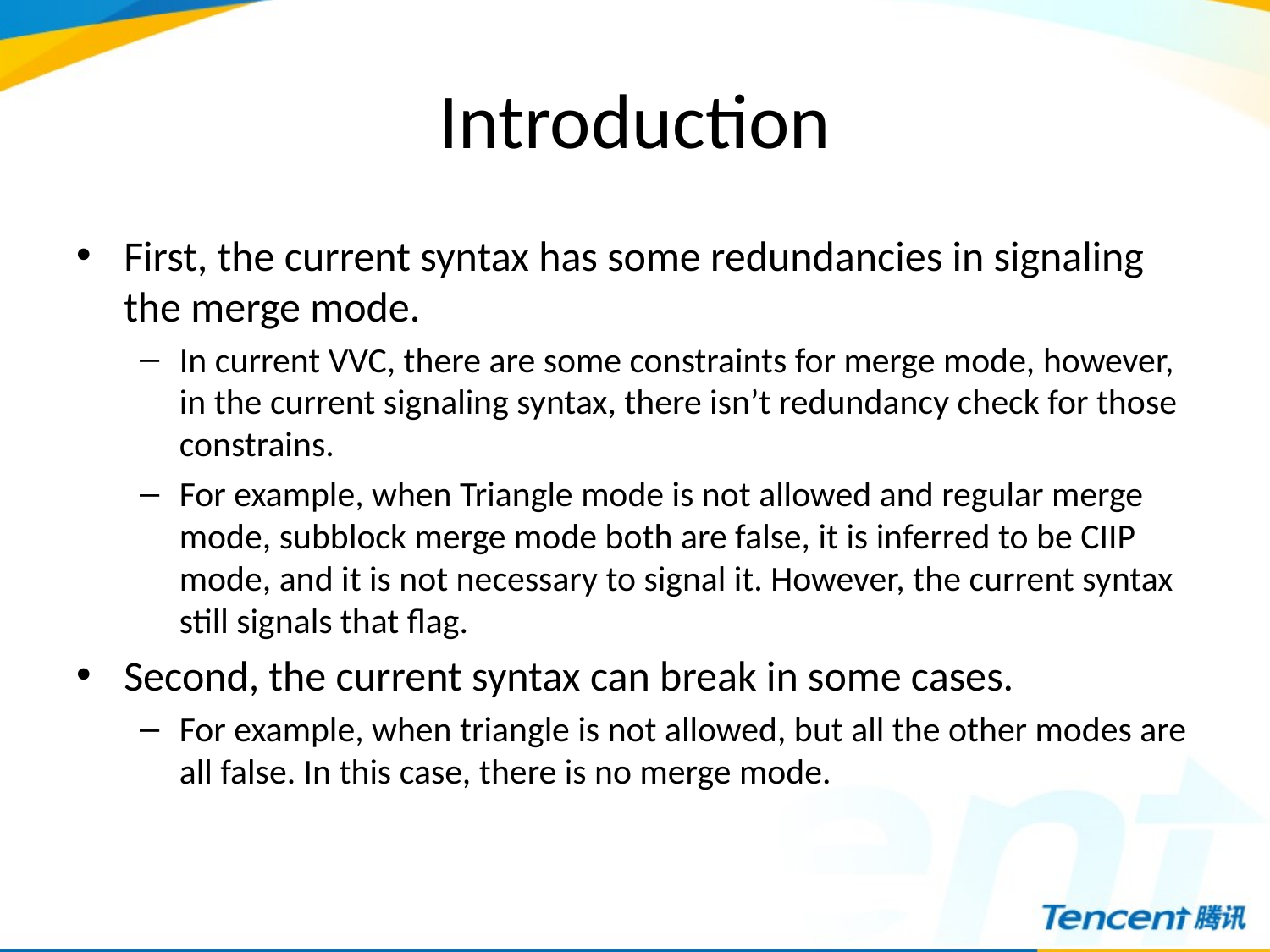

# Introduction
First, the current syntax has some redundancies in signaling the merge mode.
In current VVC, there are some constraints for merge mode, however, in the current signaling syntax, there isn’t redundancy check for those constrains.
For example, when Triangle mode is not allowed and regular merge mode, subblock merge mode both are false, it is inferred to be CIIP mode, and it is not necessary to signal it. However, the current syntax still signals that flag.
Second, the current syntax can break in some cases.
For example, when triangle is not allowed, but all the other modes are all false. In this case, there is no merge mode.